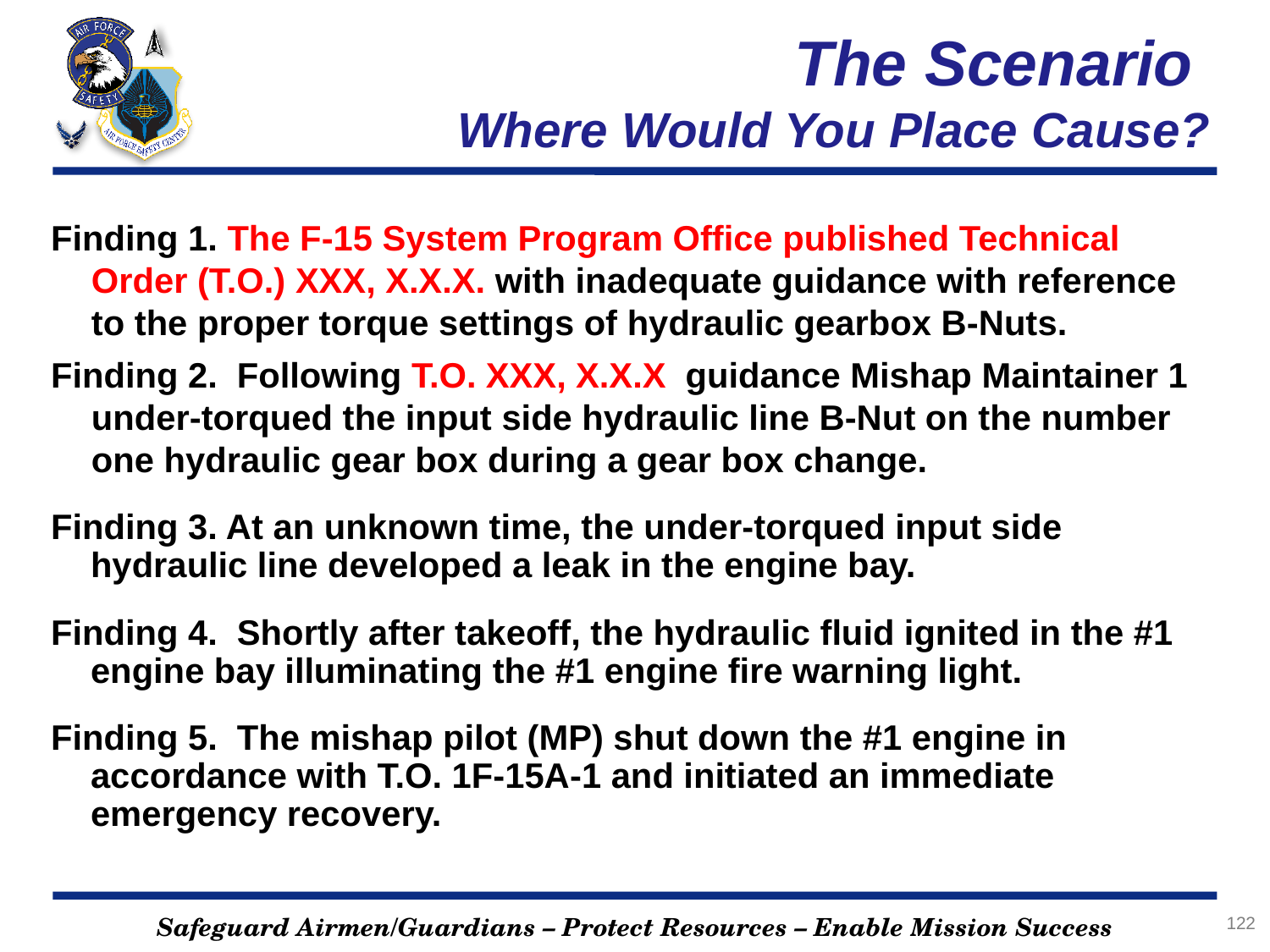

# The Scenario Where Would You Place Cause?
Finding 1. The F-15 System Program Office published Technical Order (T.O.) XXX, X.X.X. with inadequate guidance with reference to the proper torque settings of hydraulic gearbox B-Nuts.
Finding 2.  Following T.O. XXX, X.X.X  guidance Mishap Maintainer 1 under-torqued the input side hydraulic line B-Nut on the number one hydraulic gear box during a gear box change.

Finding 3. At an unknown time, the under-torqued input side hydraulic line developed a leak in the engine bay.

Finding 4.  Shortly after takeoff, the hydraulic fluid ignited in the #1 engine bay illuminating the #1 engine fire warning light.

Finding 5.  The mishap pilot (MP) shut down the #1 engine in accordance with T.O. 1F-15A-1 and initiated an immediate emergency recovery.
122